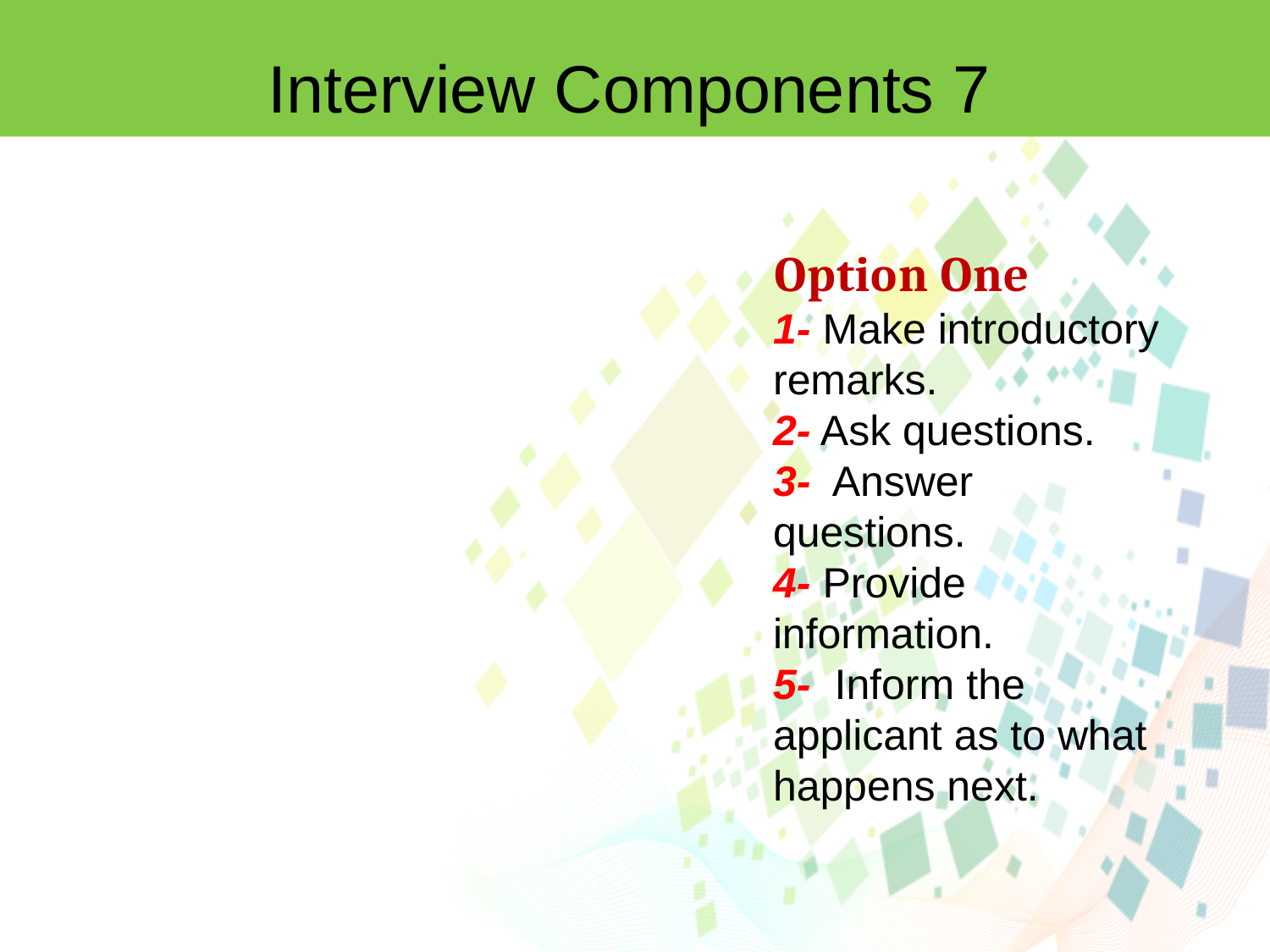

Interview Components 7
Option One
1- Make introductory remarks.
2- Ask questions.
3-  Answer questions.
4- Provide information.
5-  Inform the applicant as to what happens next.